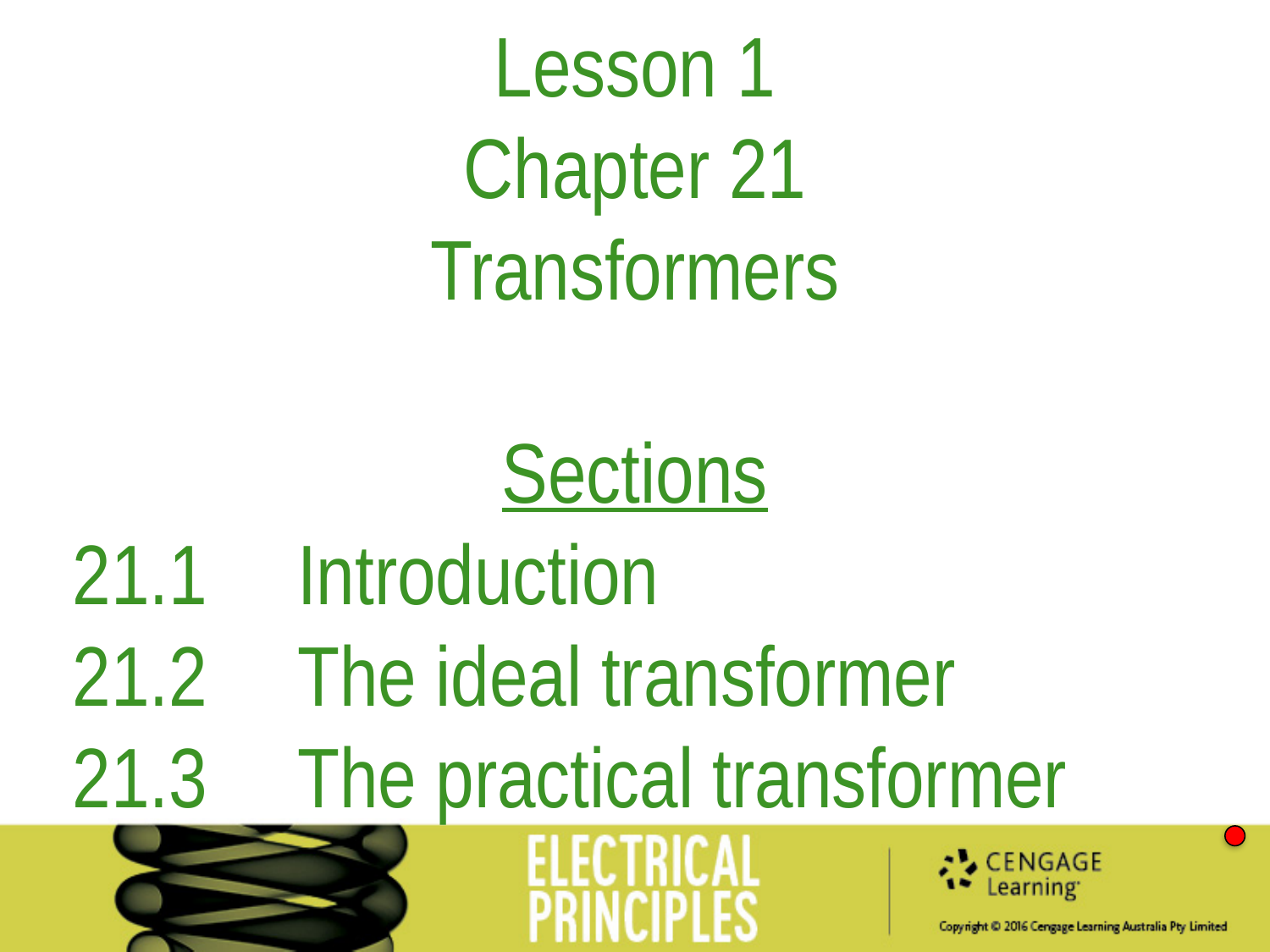

Lesson 1
Chapter 21
Transformers

Sections
21.1	Introduction
21.2	The ideal transformer
21.3 	The practical transformer